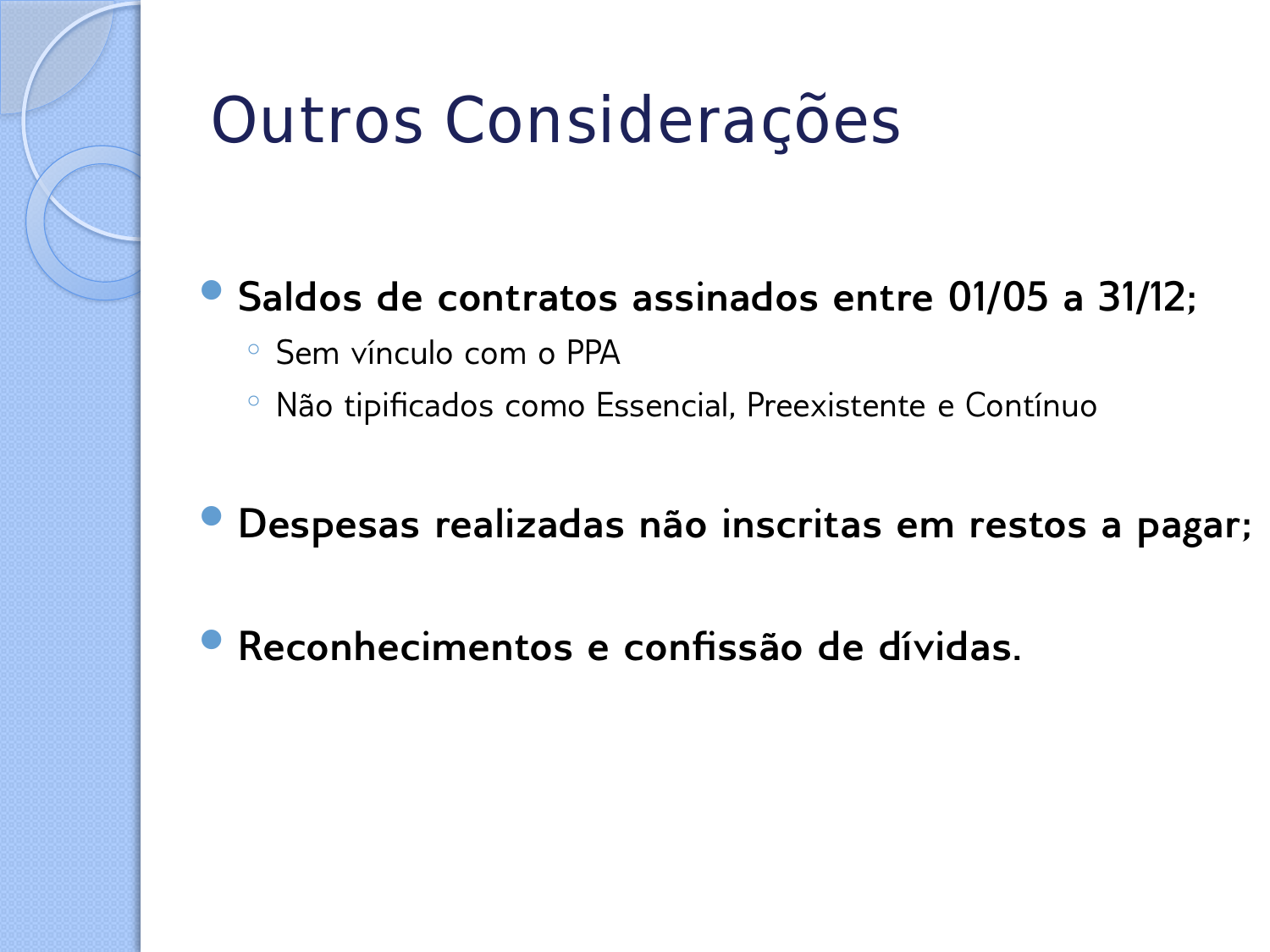

# Outros Considerações

Saldos de contratos assinados entre 01/05 a 31/12;
Sem vínculo com o PPA
Não tipificados como Essencial, Preexistente e Contínuo

Despesas realizadas não inscritas em restos a pagar;

Reconhecimentos e confissão de dívidas.